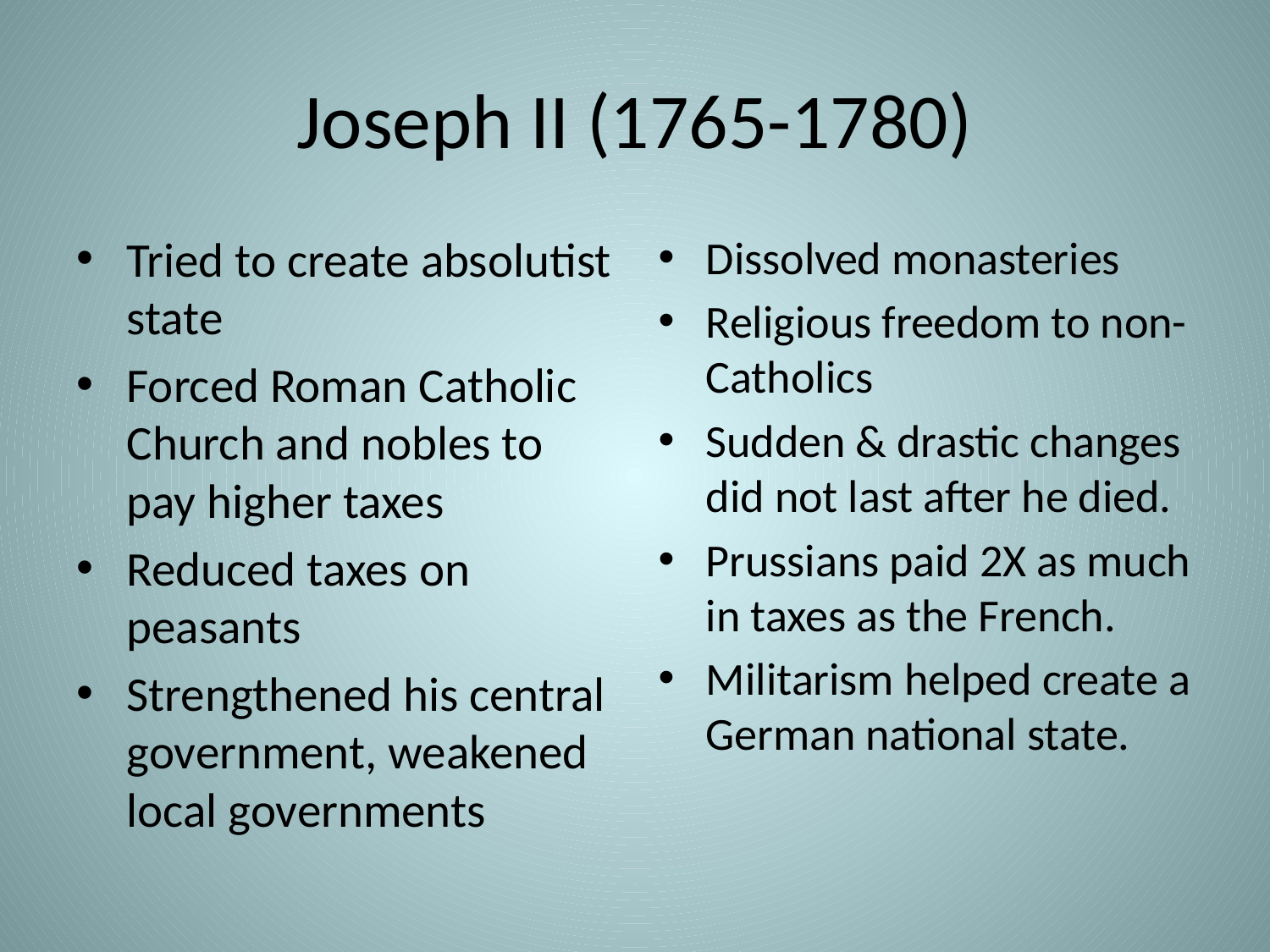

# Joseph II (1765-1780)
Tried to create absolutist state
Forced Roman Catholic Church and nobles to pay higher taxes
Reduced taxes on peasants
Strengthened his central government, weakened local governments
Dissolved monasteries
Religious freedom to non-Catholics
Sudden & drastic changes did not last after he died.
Prussians paid 2X as much in taxes as the French.
Militarism helped create a German national state.